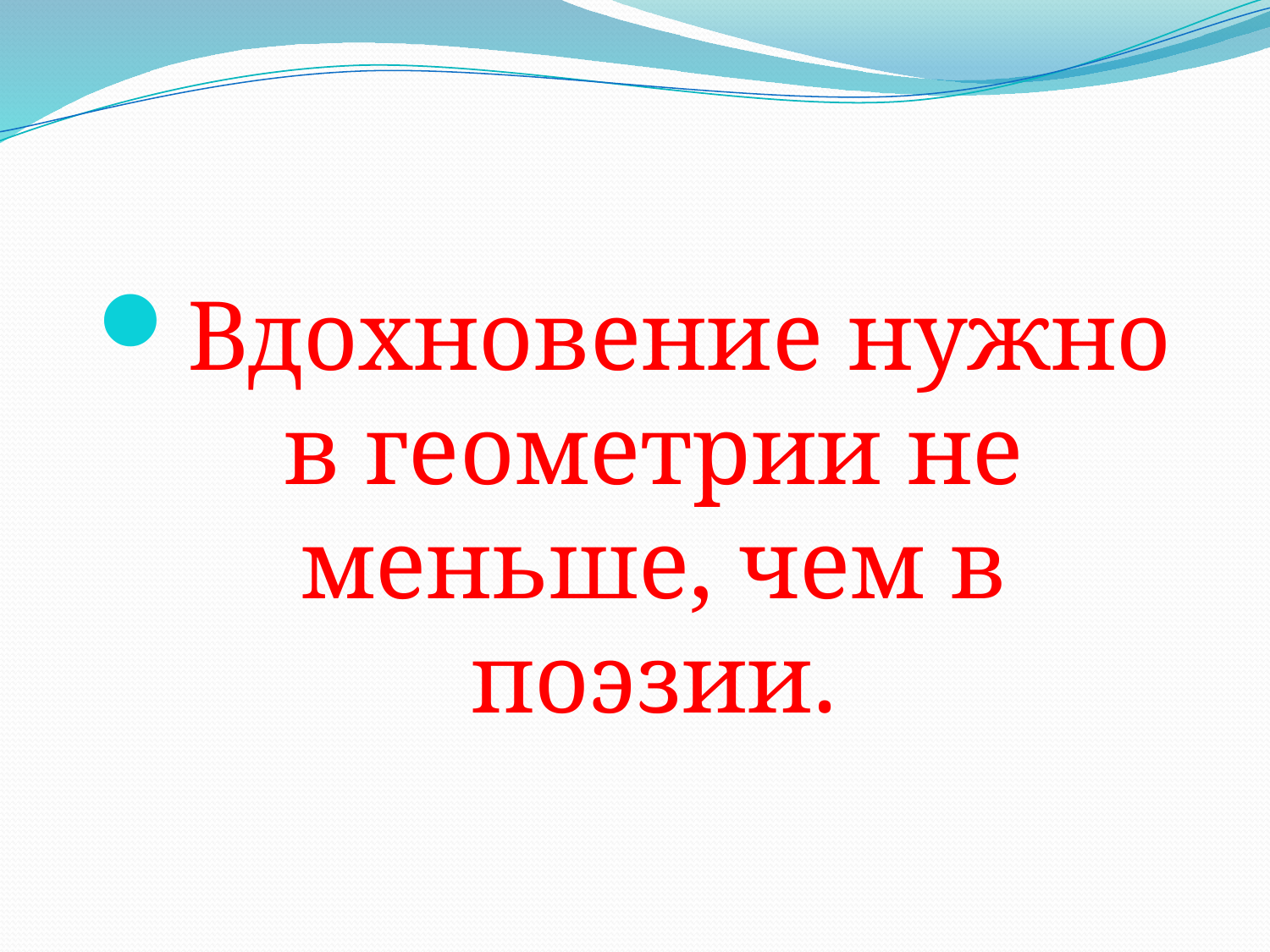

#
Вдохновение нужно в геометрии не меньше, чем в поэзии.